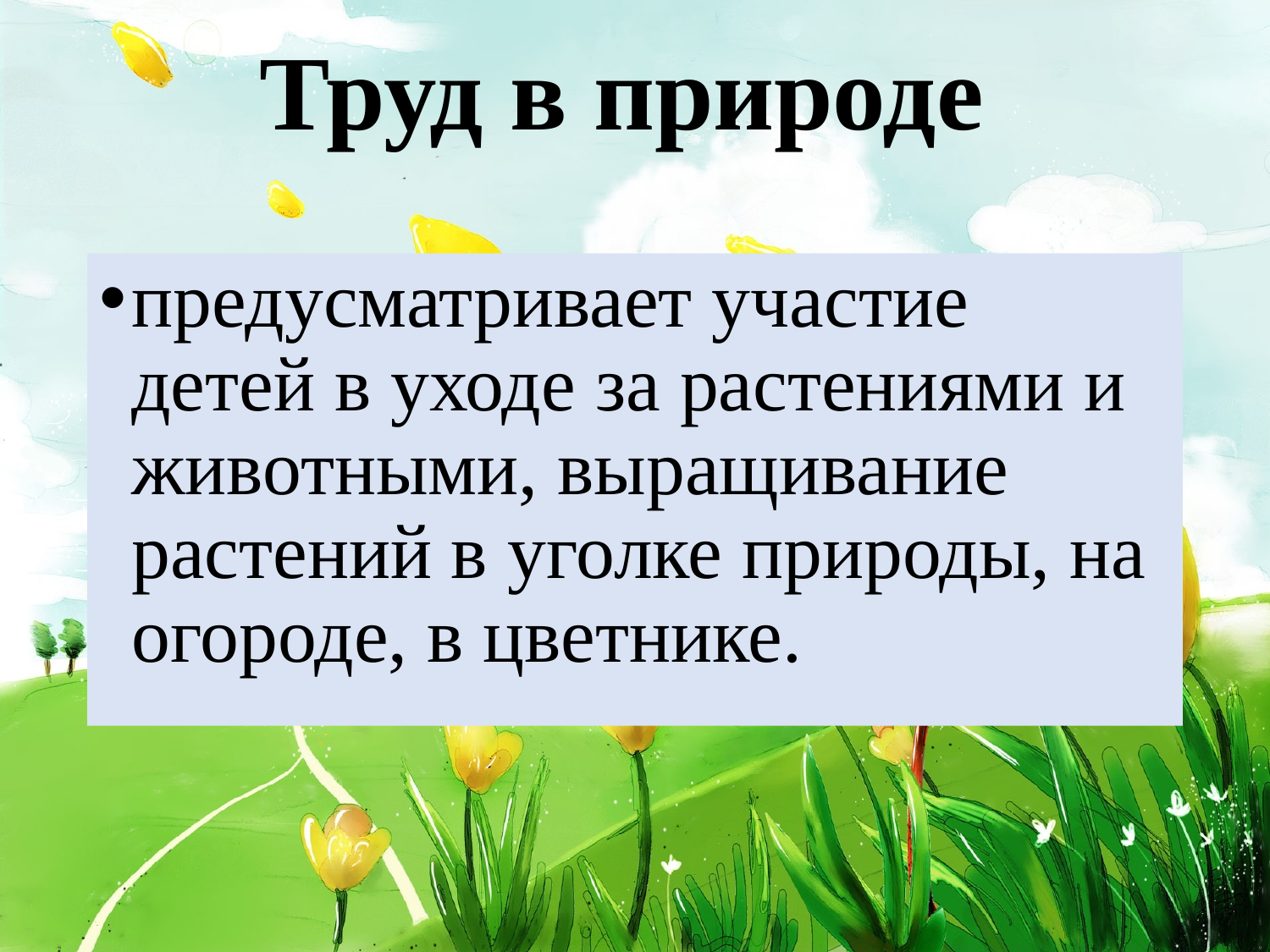

Труд в природе
предусматривает участие детей в уходе за растениями и животными, выращивание растений в уголке природы, на огороде, в цветнике.